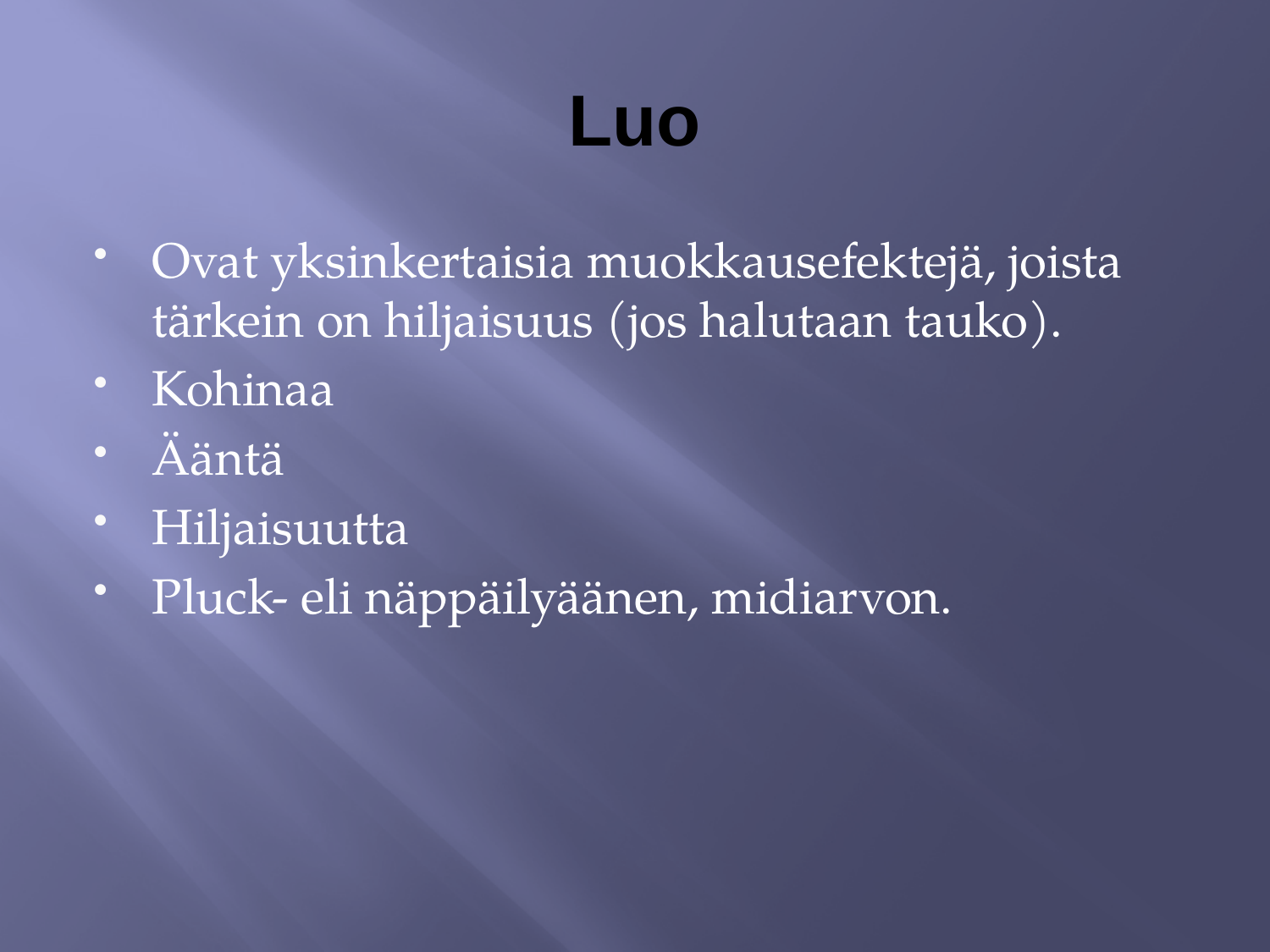

# Luo
Ovat yksinkertaisia muokkausefektejä, joista tärkein on hiljaisuus (jos halutaan tauko).
Kohinaa
Ääntä
Hiljaisuutta
Pluck- eli näppäilyäänen, midiarvon.